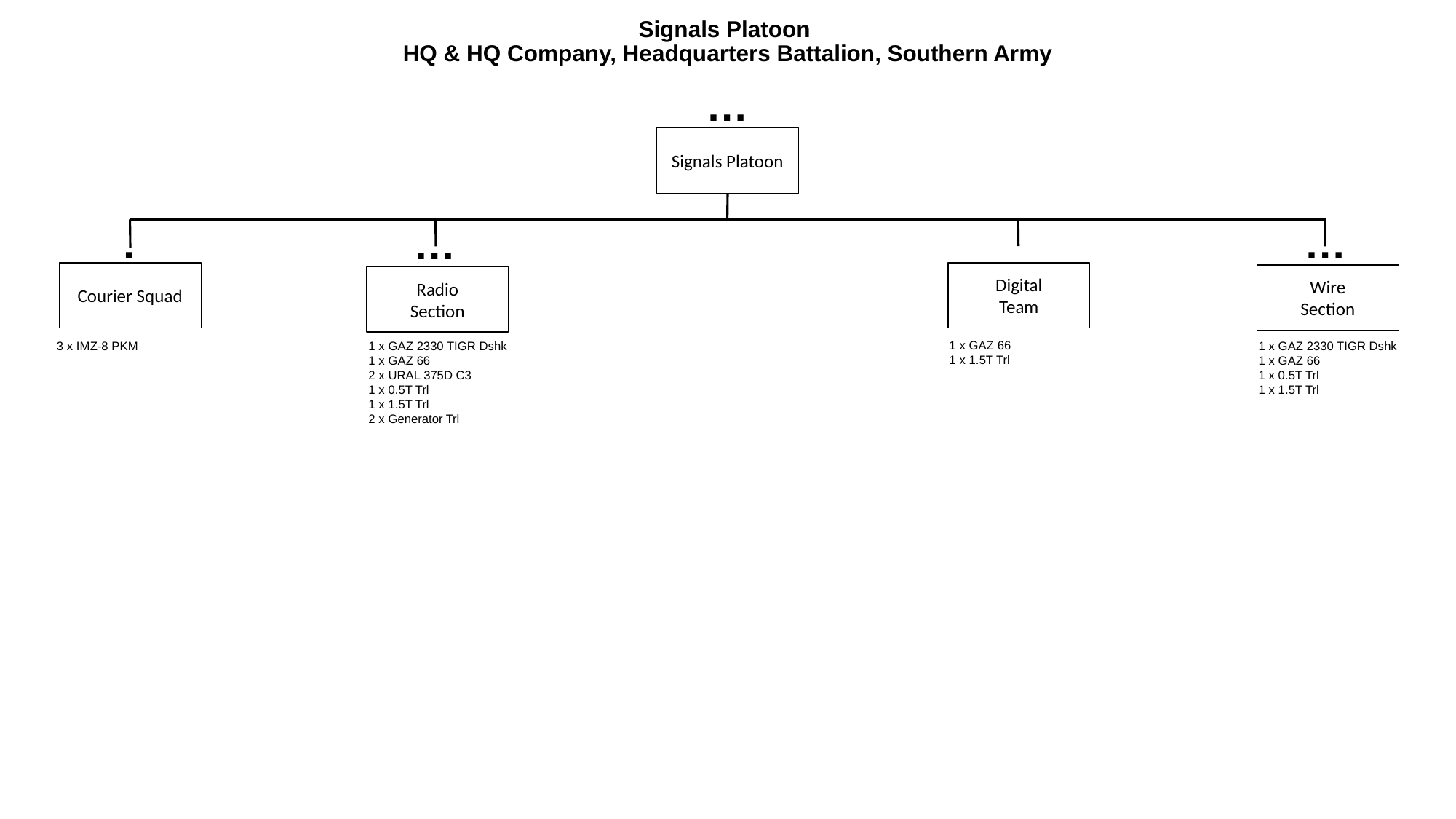

# Signals Platoon HQ & HQ Company, Headquarters Battalion, Southern Army
…
Signals Platoon
…
.
…
Courier Squad
Digital
Team
Wire
Section
Radio
Section
1 x GAZ 66
1 x 1.5T Trl
3 x IMZ-8 PKM
1 x GAZ 2330 TIGR Dshk
1 x GAZ 66
2 x URAL 375D C3
1 x 0.5T Trl
1 x 1.5T Trl
2 x Generator Trl
1 x GAZ 2330 TIGR Dshk
1 x GAZ 66
1 x 0.5T Trl
1 x 1.5T Trl